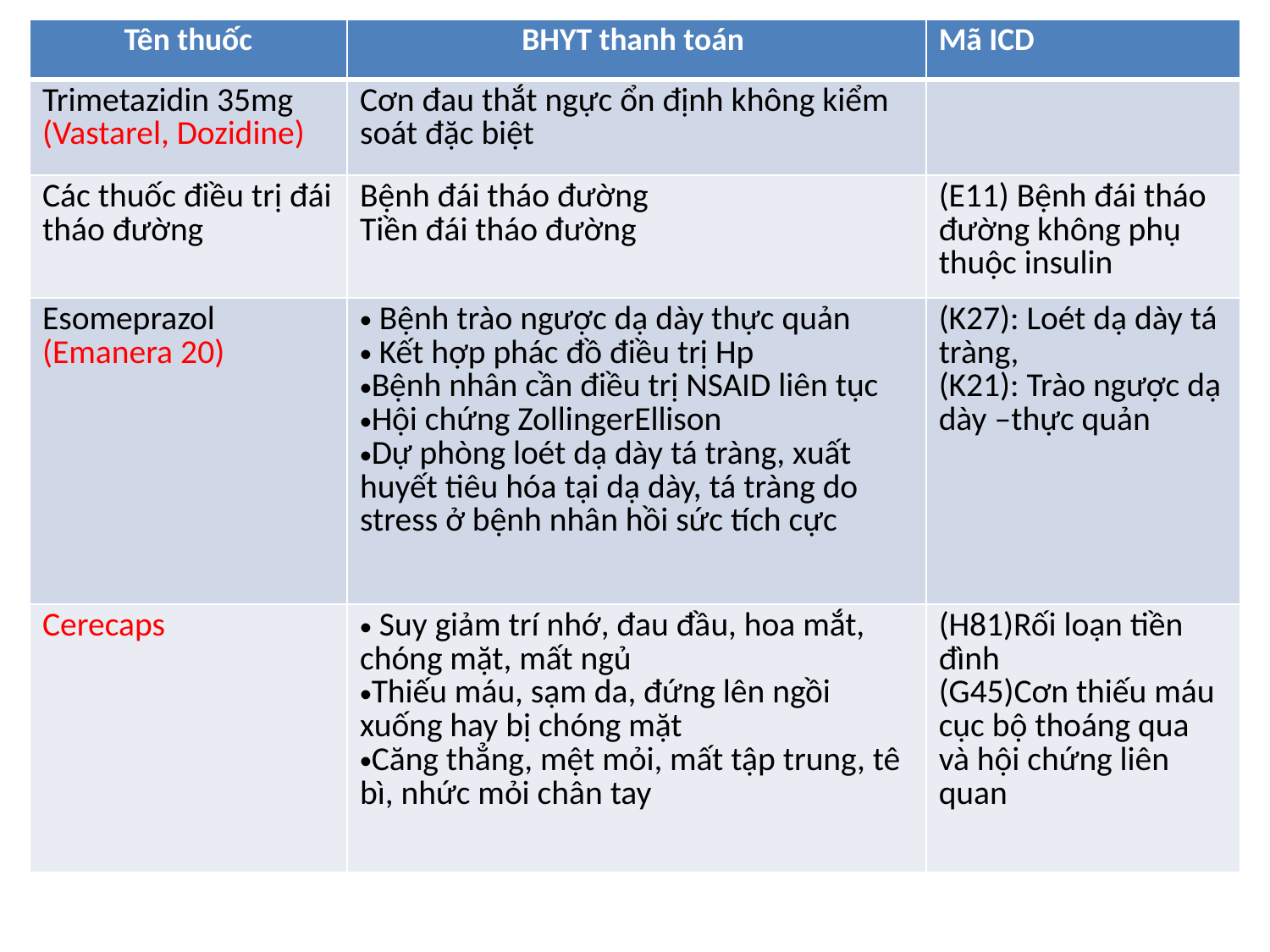

| Tên thuốc | BHYT thanh toán | Mã ICD |
| --- | --- | --- |
| Trimetazidin 35mg (Vastarel, Dozidine) | Cơn đau thắt ngực ổn định không kiểm soát đặc biệt |  |
| Các thuốc điều trị đái tháo đường | Bệnh đái tháo đường Tiền đái tháo đường | (E11) Bệnh đái tháo đường không phụ thuộc insulin |
| Esomeprazol (Emanera 20) | Bệnh trào ngược dạ dày thực quản Kết hợp phác đồ điều trị Hp Bệnh nhân cần điều trị NSAID liên tục Hội chứng ZollingerEllison Dự phòng loét dạ dày tá tràng, xuất huyết tiêu hóa tại dạ dày, tá tràng do stress ở bệnh nhân hồi sức tích cực | (K27): Loét dạ dày tá tràng, (K21): Trào ngược dạ dày –thực quản |
| Cerecaps | Suy giảm trí nhớ, đau đầu, hoa mắt, chóng mặt, mất ngủ Thiếu máu, sạm da, đứng lên ngồi xuống hay bị chóng mặt Căng thẳng, mệt mỏi, mất tập trung, tê bì, nhức mỏi chân tay | (H81)Rối loạn tiền đình (G45)Cơn thiếu máu cục bộ thoáng qua và hội chứng liên quan |